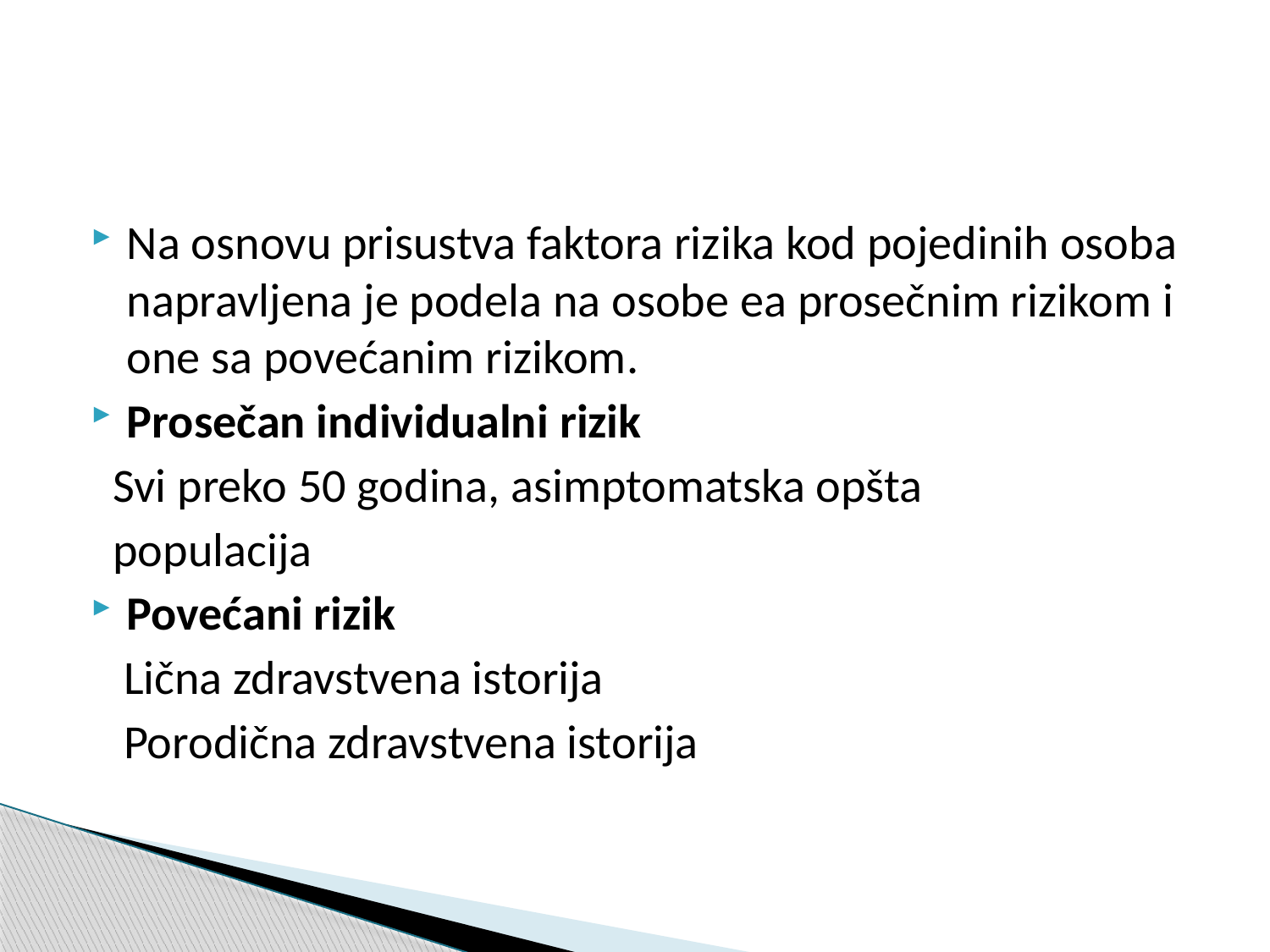

#
Na osnovu prisustva faktora rizika kod pojedinih osoba napravljena je podela na osobe ea prosečnim rizikom i one sa povećanim rizikom.
Prosečan individualni rizik
  Svi preko 50 godina, asimptomatska opšta
  populacija
Povećani rizik
   Lična zdravstvena istorija
   Porodična zdravstvena istorija